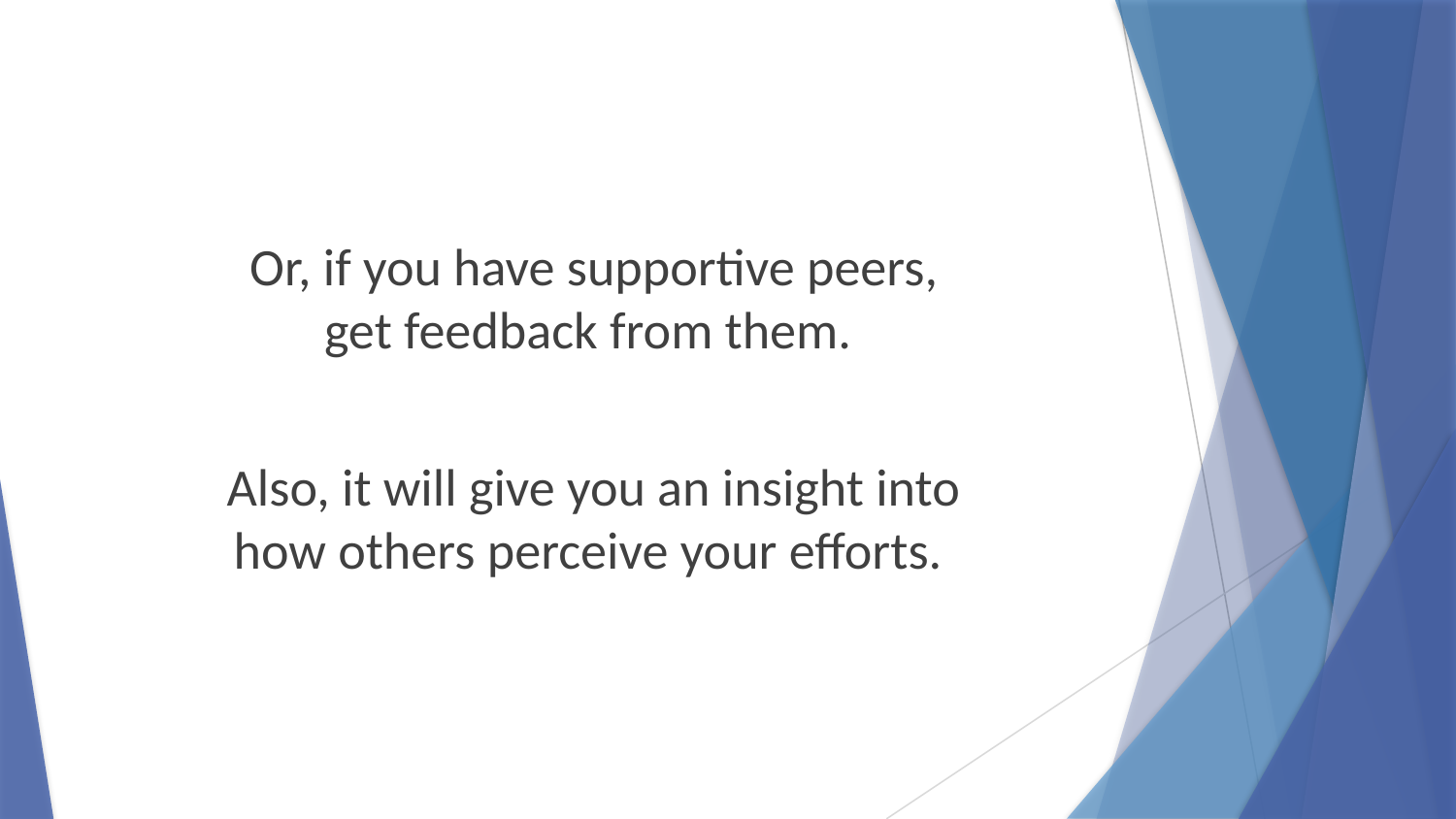

Or, if you have supportive peers,
get feedback from them.

Also, it will give you an insight into
how others perceive your efforts.